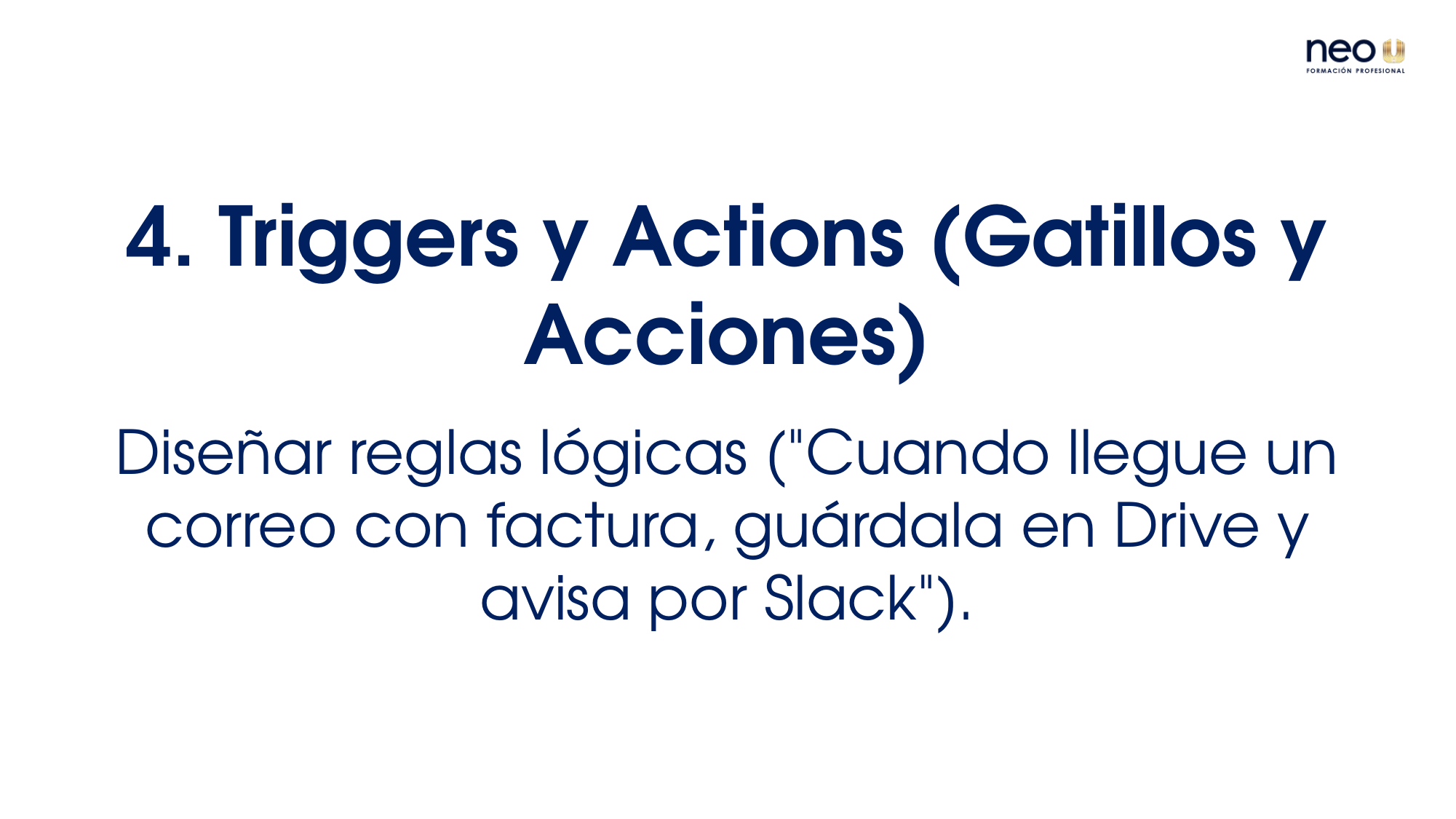

4. Triggers y Actions (Gatillos y Acciones)
Diseñar reglas lógicas ("Cuando llegue un correo con factura, guárdala en Drive y avisa por Slack").